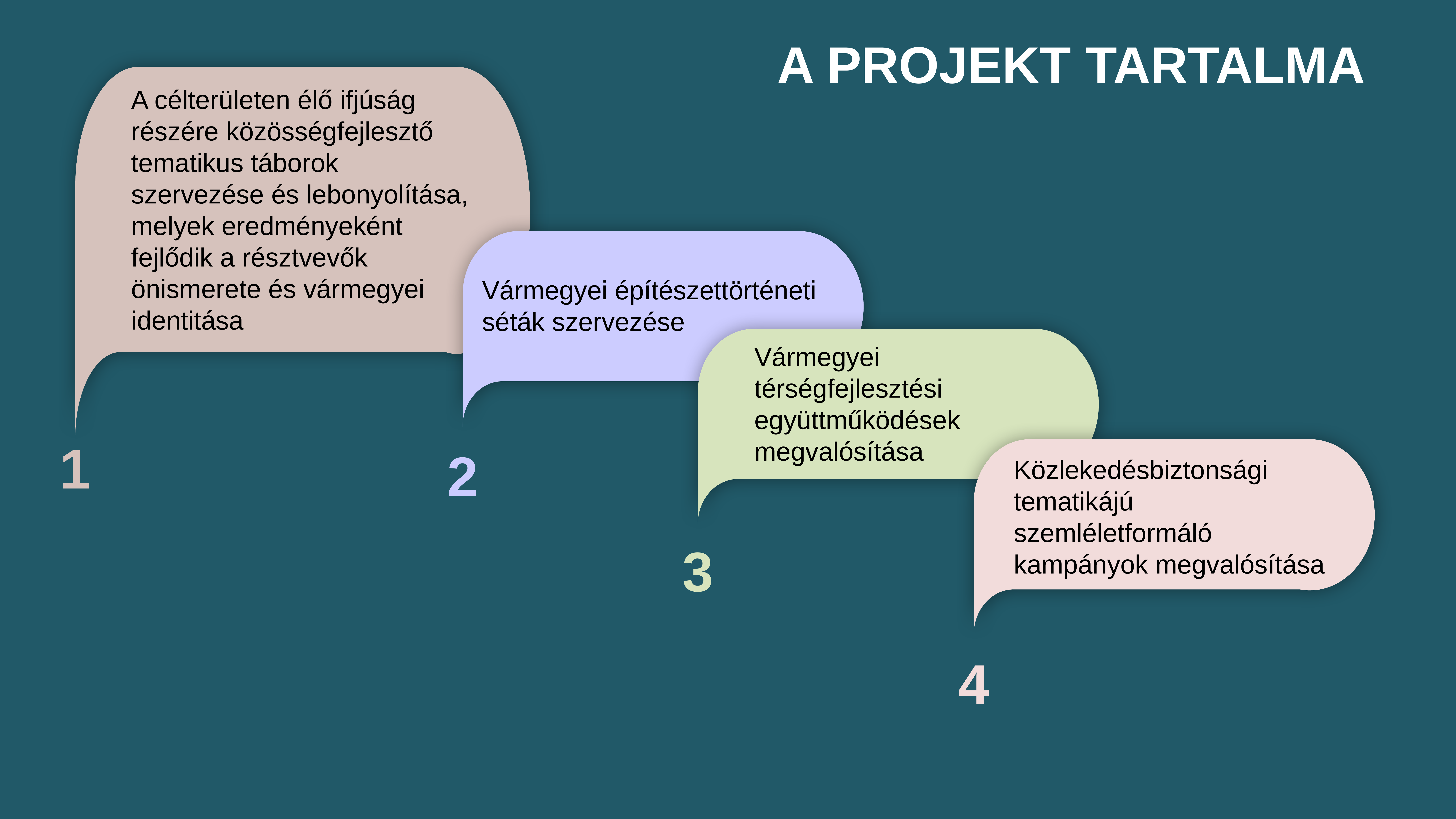

A projekt tartalma

A célterületen élő ifjúság részére közösségfejlesztő tematikus táborok szervezése és lebonyolítása, melyek eredményeként fejlődik a résztvevők önismerete és vármegyei
identitása

Vármegyei építészettörténeti séták szervezése

Vármegyei térségfejlesztési együttműködések megvalósítása
1
2

Közlekedésbiztonsági tematikájú szemléletformáló kampányok megvalósítása
3
4